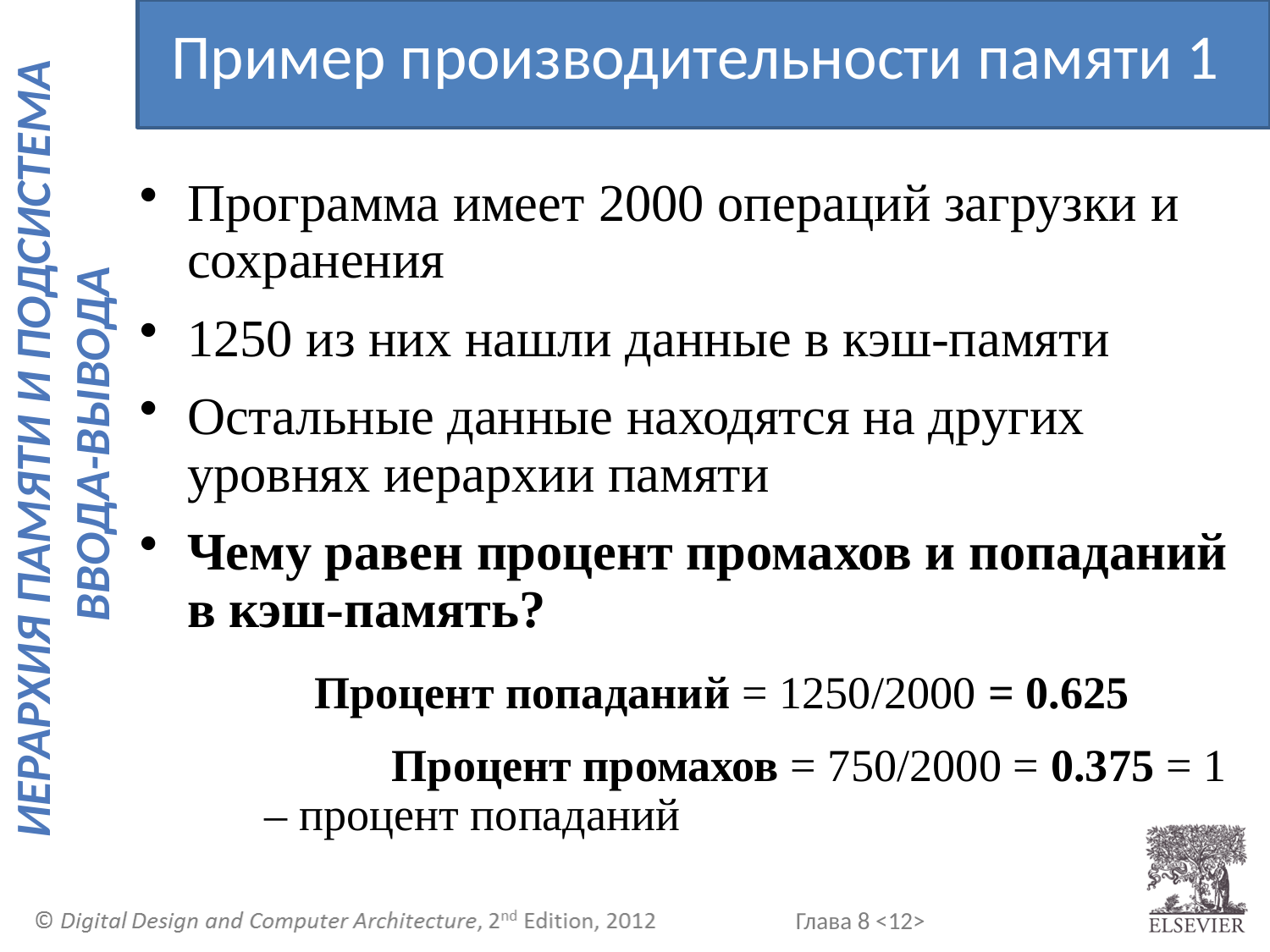

Пример производительности памяти 1

Программа имеет 2000 операций загрузки и сохранения
1250 из них нашли данные в кэш-памяти
Остальные данные находятся на других уровнях иерархии памяти
Чему равен процент промахов и попаданий в кэш-память?
		Процент попаданий = 1250/2000 = 0.625
		Процент промахов = 750/2000 = 0.375 = 1 – процент попаданий